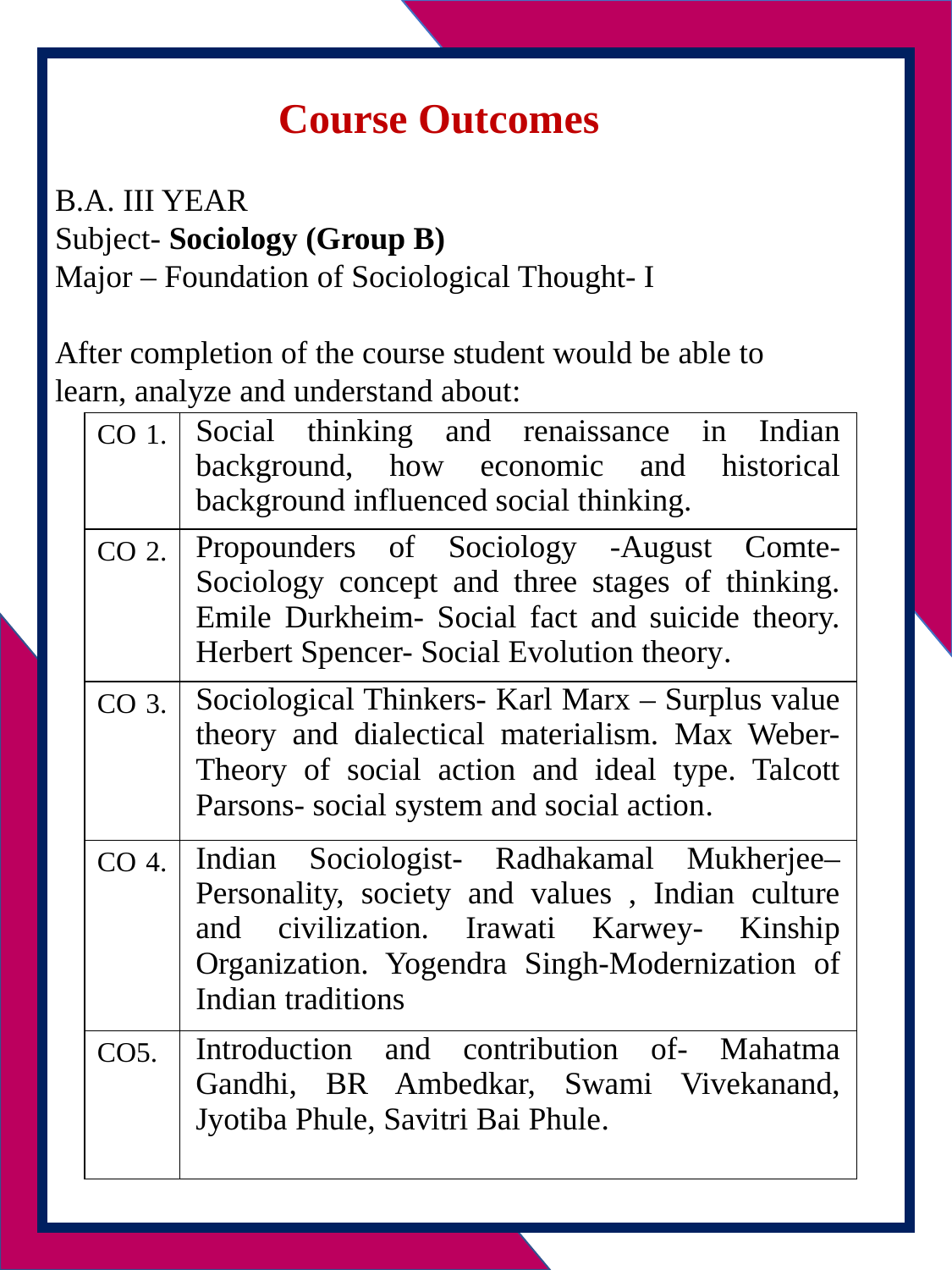

Course Outcomes

B.A. III YEAR
Subject- Sociology (Group B)
Major – Foundation of Sociological Thought- I

After completion of the course student would be able to learn, analyze and understand about:

| CO 1. | Social thinking and renaissance in Indian background, how economic and historical background influenced social thinking. |
| --- | --- |
| CO 2. | Propounders of Sociology -August Comte- Sociology concept and three stages of thinking. Emile Durkheim- Social fact and suicide theory. Herbert Spencer- Social Evolution theory. |
| CO 3. | Sociological Thinkers- Karl Marx – Surplus value theory and dialectical materialism. Max Weber- Theory of social action and ideal type. Talcott Parsons- social system and social action. |
| CO 4. | Indian Sociologist- Radhakamal Mukherjee– Personality, society and values , Indian culture and civilization. Irawati Karwey- Kinship Organization. Yogendra Singh-Modernization of Indian traditions |
| CO5. | Introduction and contribution of- Mahatma Gandhi, BR Ambedkar, Swami Vivekanand, Jyotiba Phule, Savitri Bai Phule. |